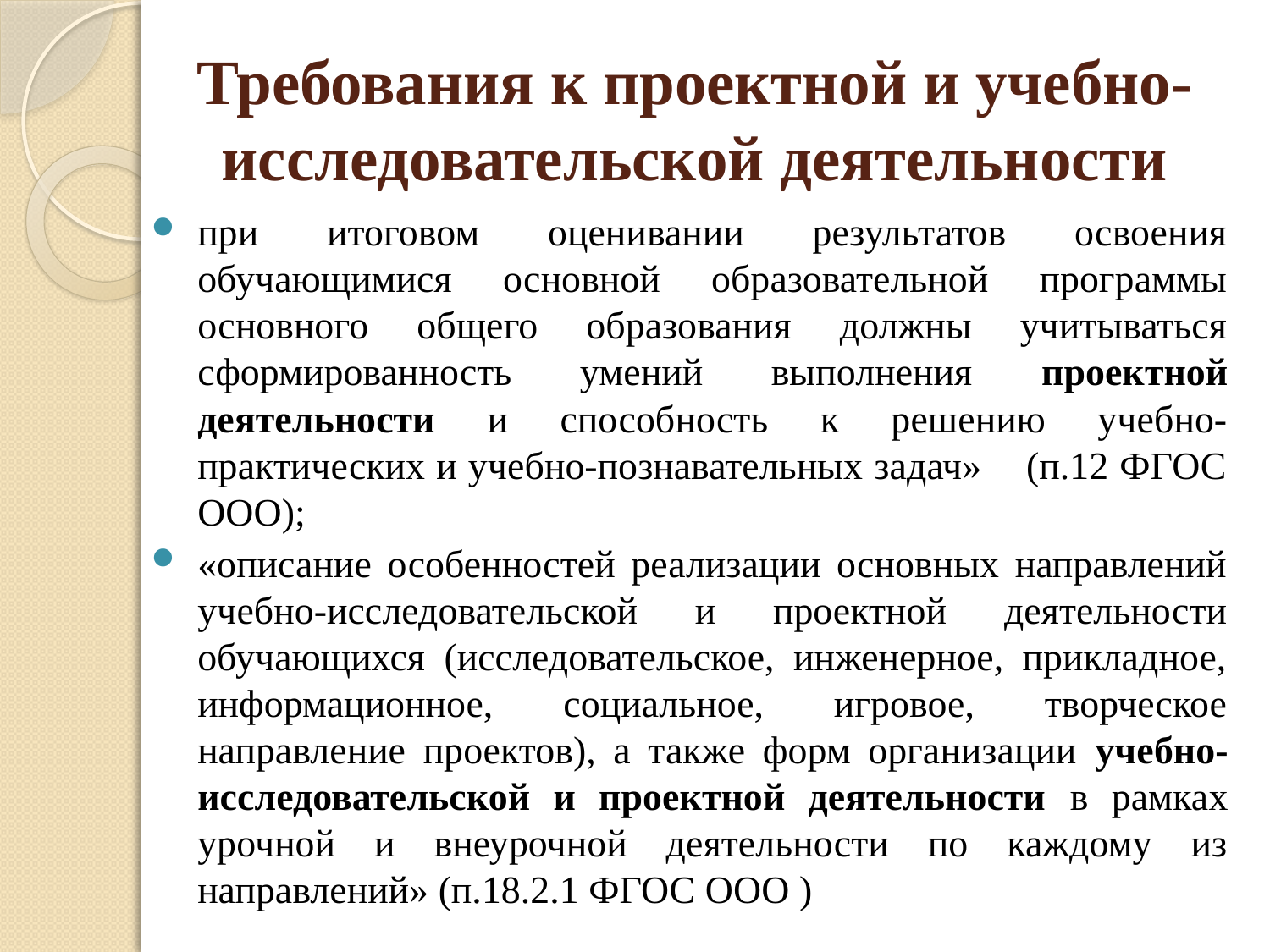

# Требования к проектной и учебно-исследовательской деятельности
при итоговом оценивании результатов освоения обучающимися основной образовательной программы основного общего образования должны учитываться сформированность умений выполнения проектной деятельности и способность к решению учебно-практических и учебно-познавательных задач»    (п.12 ФГОС ООО);
«описание особенностей реализации основных направлений учебно-исследовательской и проектной деятельности обучающихся (исследовательское, инженерное, прикладное, информационное, социальное, игровое, творческое направление проектов), а также форм организации учебно-исследовательской и проектной деятельности в рамках урочной и внеурочной деятельности по каждому из направлений» (п.18.2.1 ФГОС ООО )